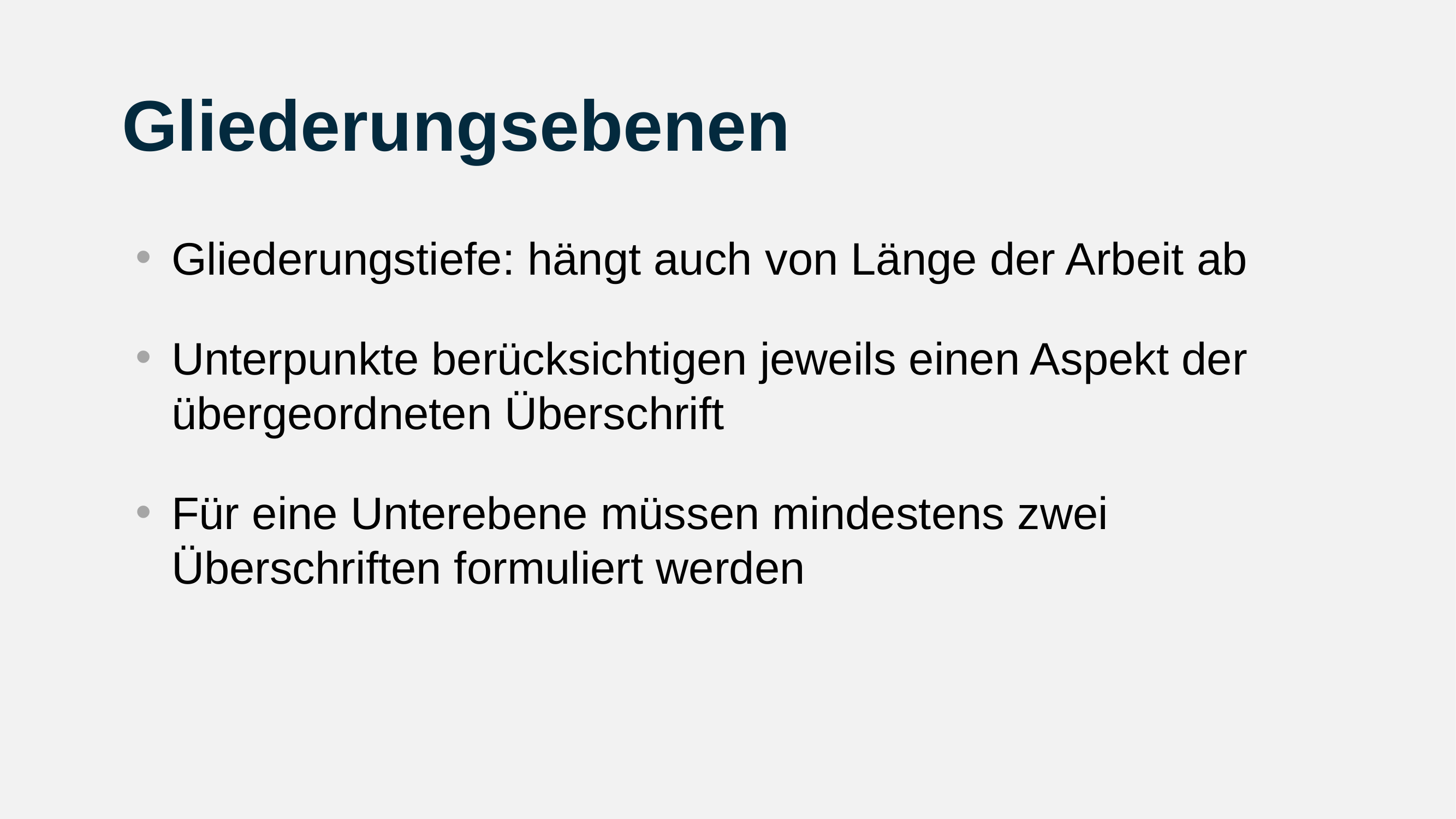

# Gliederungsebenen
Gliederungstiefe: hängt auch von Länge der Arbeit ab
Unterpunkte berücksichtigen jeweils einen Aspekt der übergeordneten Überschrift
Für eine Unterebene müssen mindestens zwei Überschriften formuliert werden